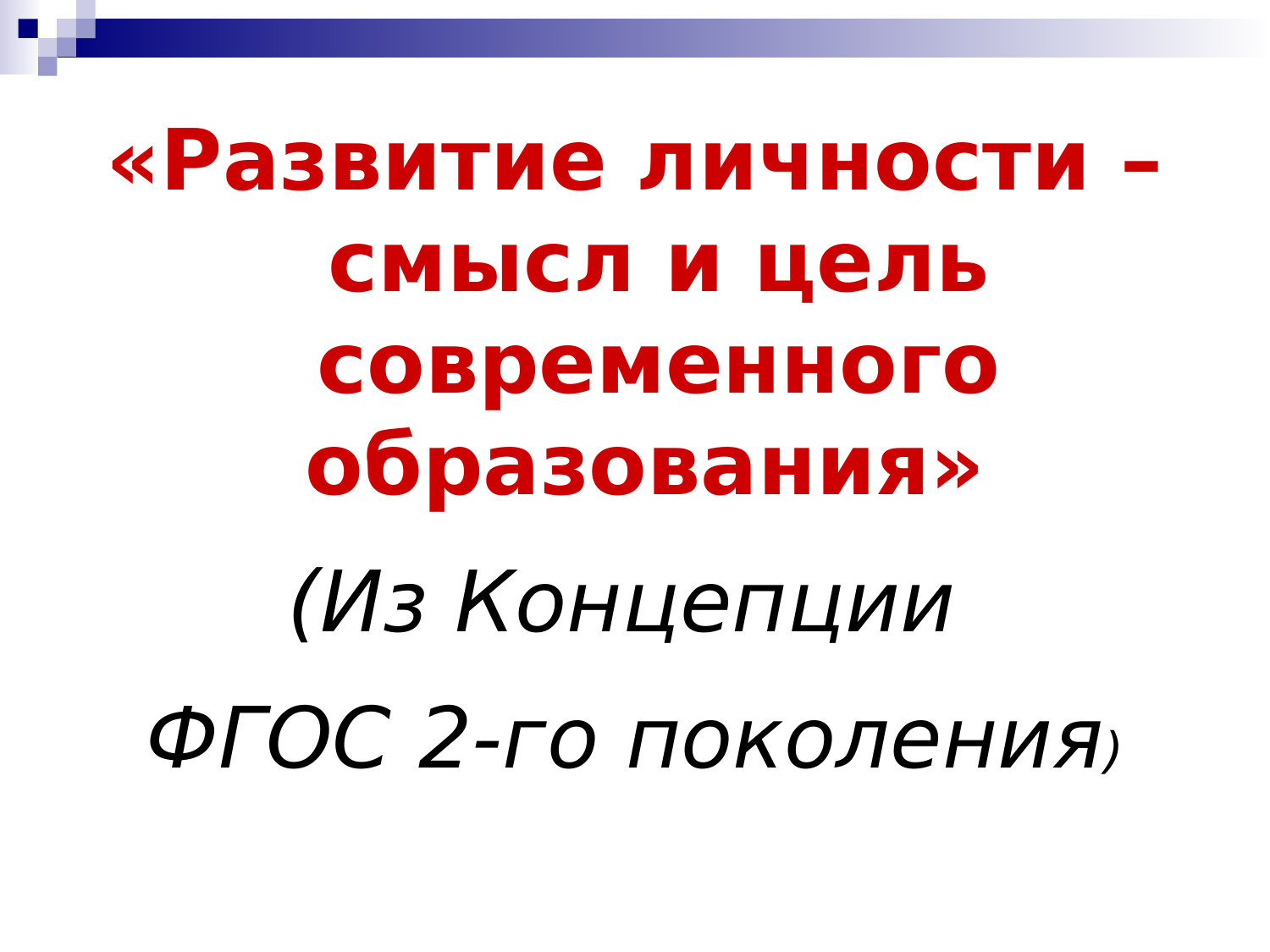

«Развитие личности – смысл и цель современного образования»
(Из Концепции
ФГОС 2-го поколения)